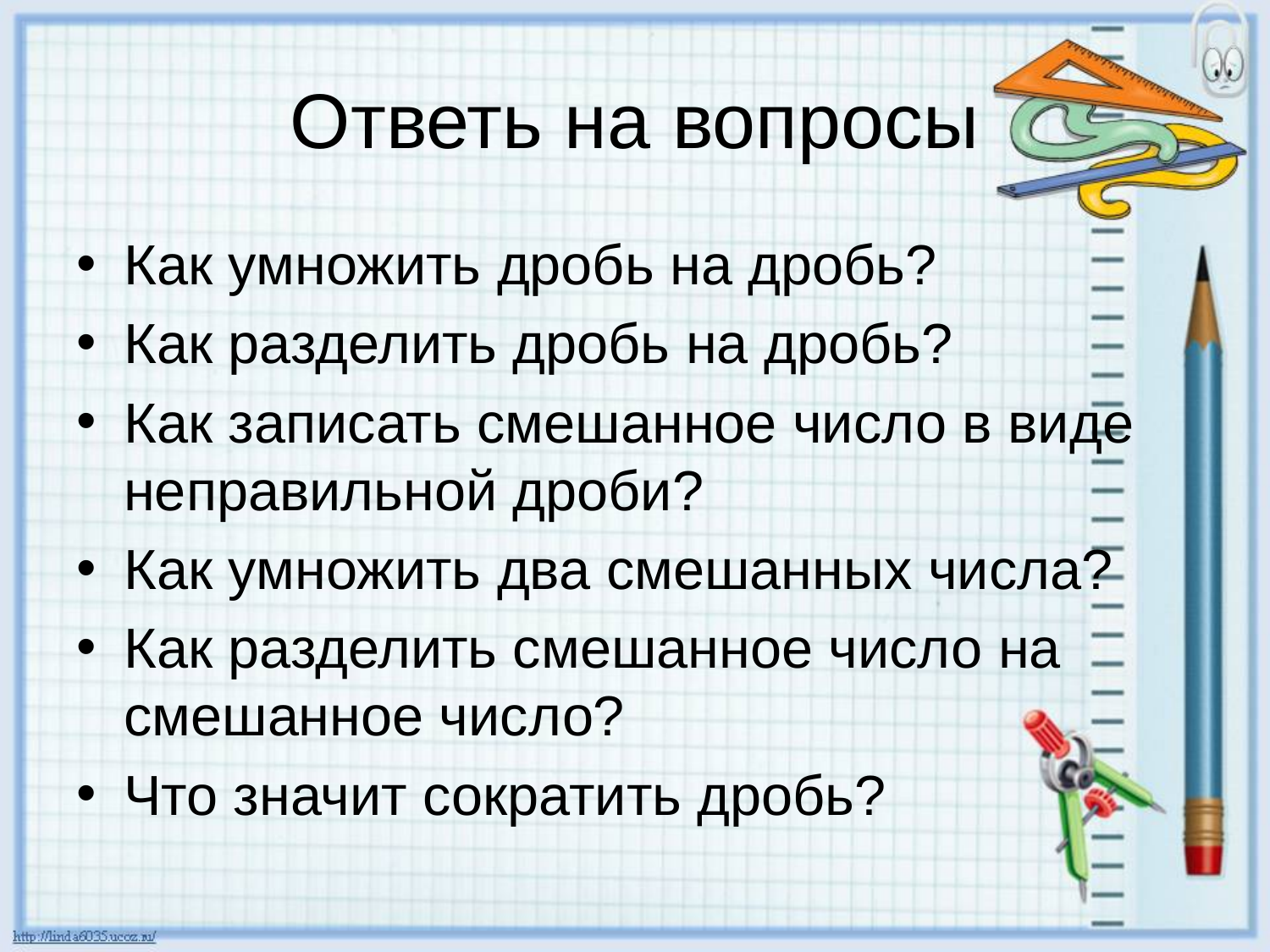

Ответь на вопросы
Как умножить дробь на дробь?
Как разделить дробь на дробь?
Как записать смешанное число в виде неправильной дроби?
Как умножить два смешанных числа?
Как разделить смешанное число на смешанное число?
Что значит сократить дробь?